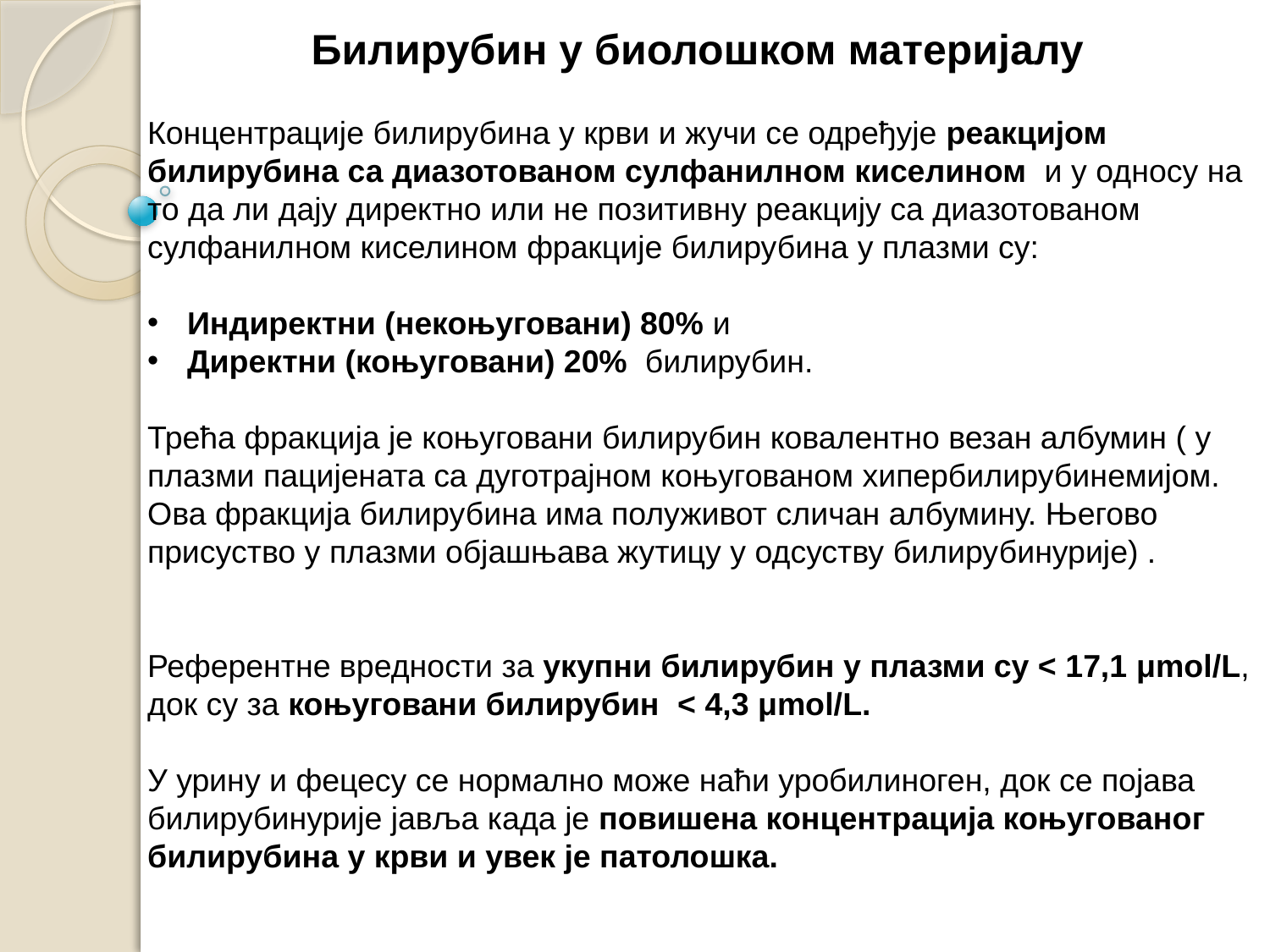

Билирубин у биолошком материјалу
Концентрације билирубина у крви и жучи се одређује реакцијом билирубина са диазотованом сулфанилном киселином  и у односу на то да ли дају директно или не позитивну реакцију са диазотованом сулфанилном киселином фракције билирубина у плазми су:

Индиректни (некоњуговани) 80% и
Директни (коњуговани) 20%  билирубин.

Трећа фракција је коњуговани билирубин ковалентно везан албумин ( у плазми пацијената са дуготрајном коњугованом хипербилирубинемијом. Ова фракција билирубина има полуживот сличан албумину. Његово присуство у плазми објашњава жутицу у одсуству билирубинурије) .

Референтне вредности за укупни билирубин у плазми су < 17,1 μmol/L,  док су за коњуговани билирубин  < 4,3 μmol/L.

У урину и фецесу се нормално може наћи уробилиноген, док се појава билирубинурије јавља када је повишена концентрација коњугованог
билирубина у крви и увек је патолошка.